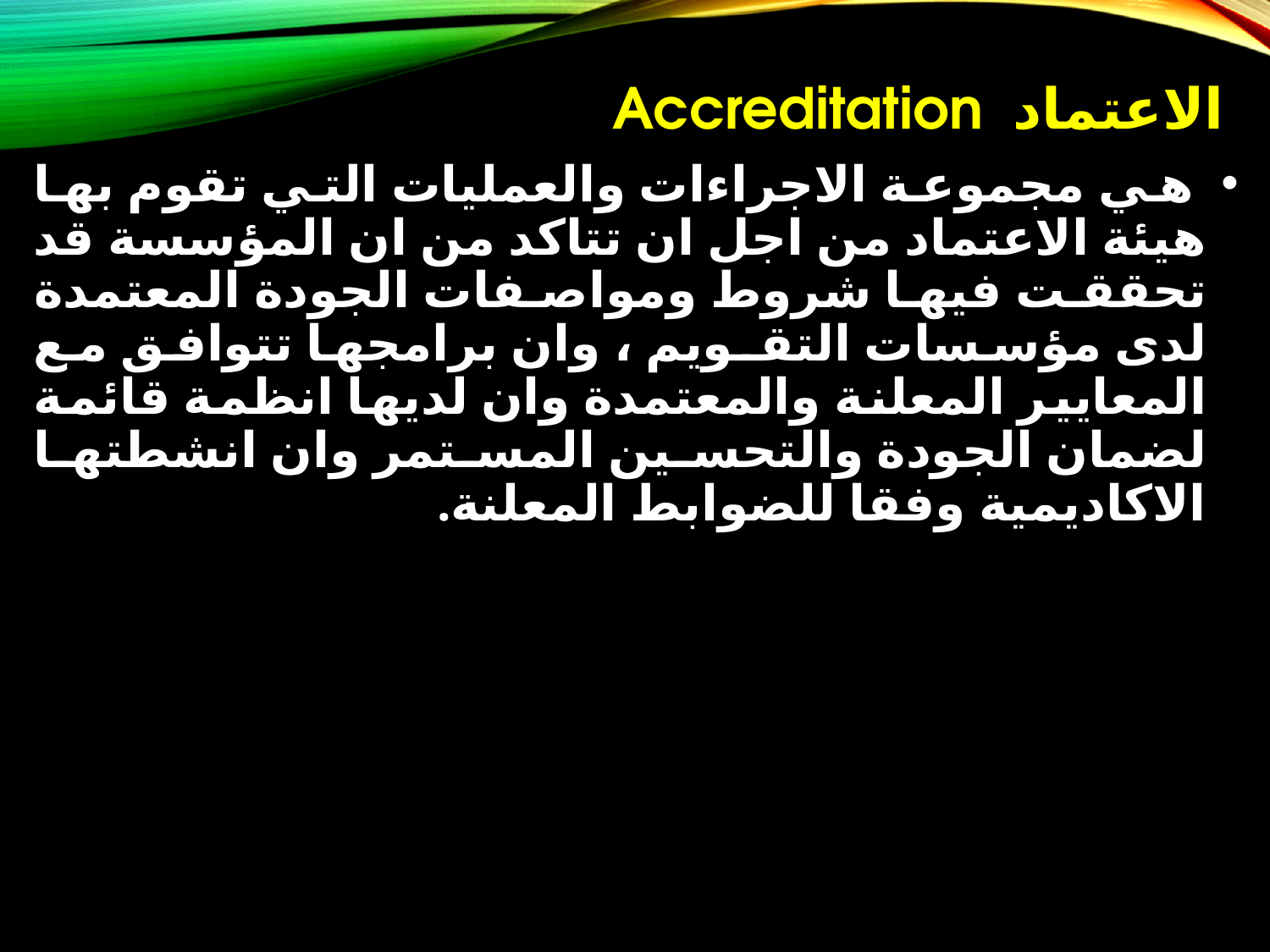

الاعتماد  Accreditation
 هي مجموعة الاجراءات والعمليات التي تقوم بها هيئة الاعتماد من اجل ان تتاكد من ان المؤسسة قد تحققت فيها شروط ومواصفات الجودة المعتمدة لدى مؤسسات التقـويم ، وان برامجها تتوافق مع المعايير المعلنة والمعتمدة وان لديها انظمة قائمة لضمان الجودة والتحسين المستمر وان انشطتها الاكاديمية وفقا للضوابط المعلنة.